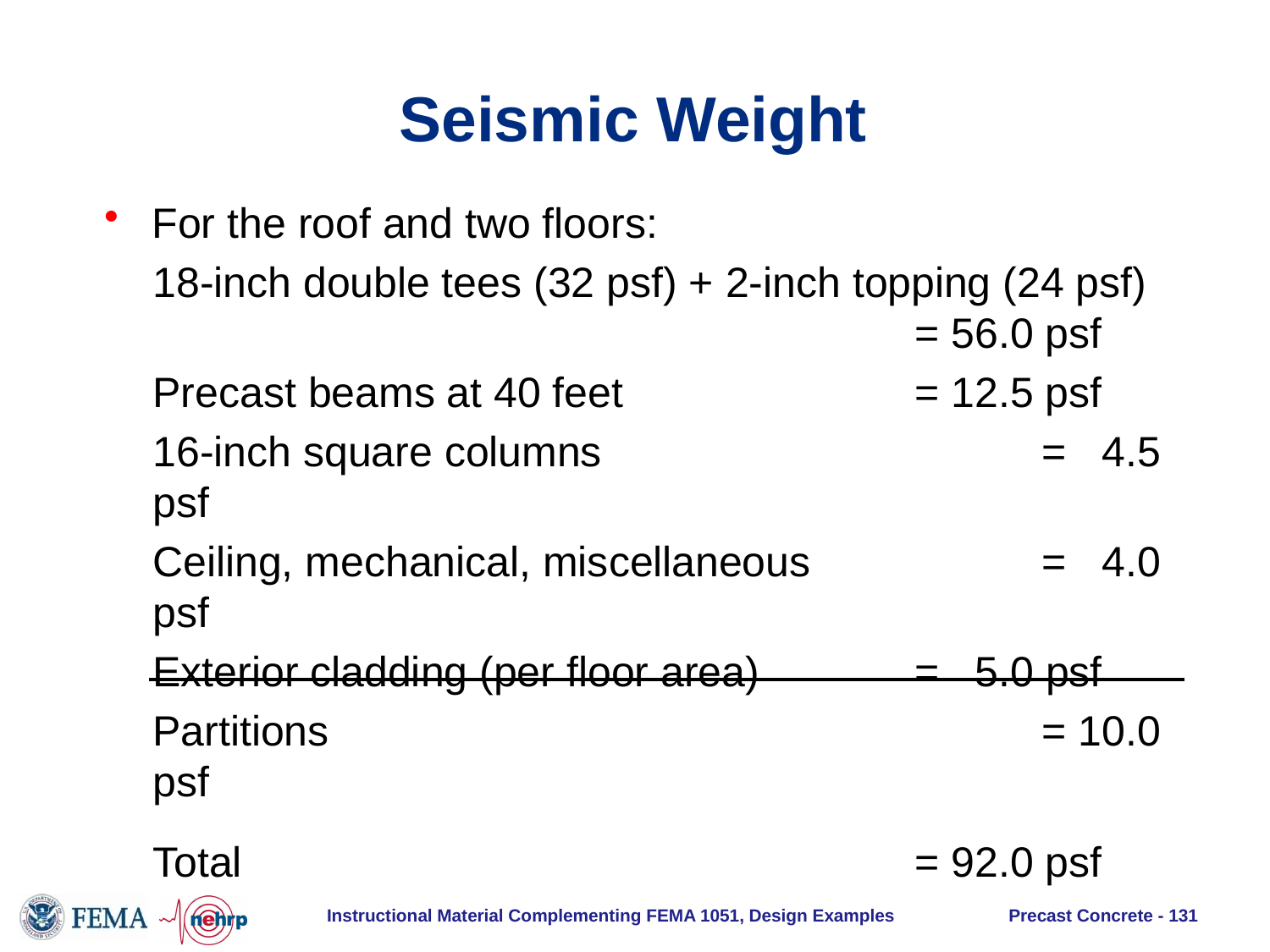

# Seismic Weight
For the roof and two floors:
18-inch double tees (32 psf) + 2-inch topping (24 psf)							= 56.0 psf
Precast beams at 40 feet			= 12.5 psf
16-inch square columns				=   4.5 psf
Ceiling, mechanical, miscellaneous		=   4.0 psf
Exterior cladding (per floor area)		=   5.0 psf
Partitions						= 10.0 psf
Total						= 92.0 psf